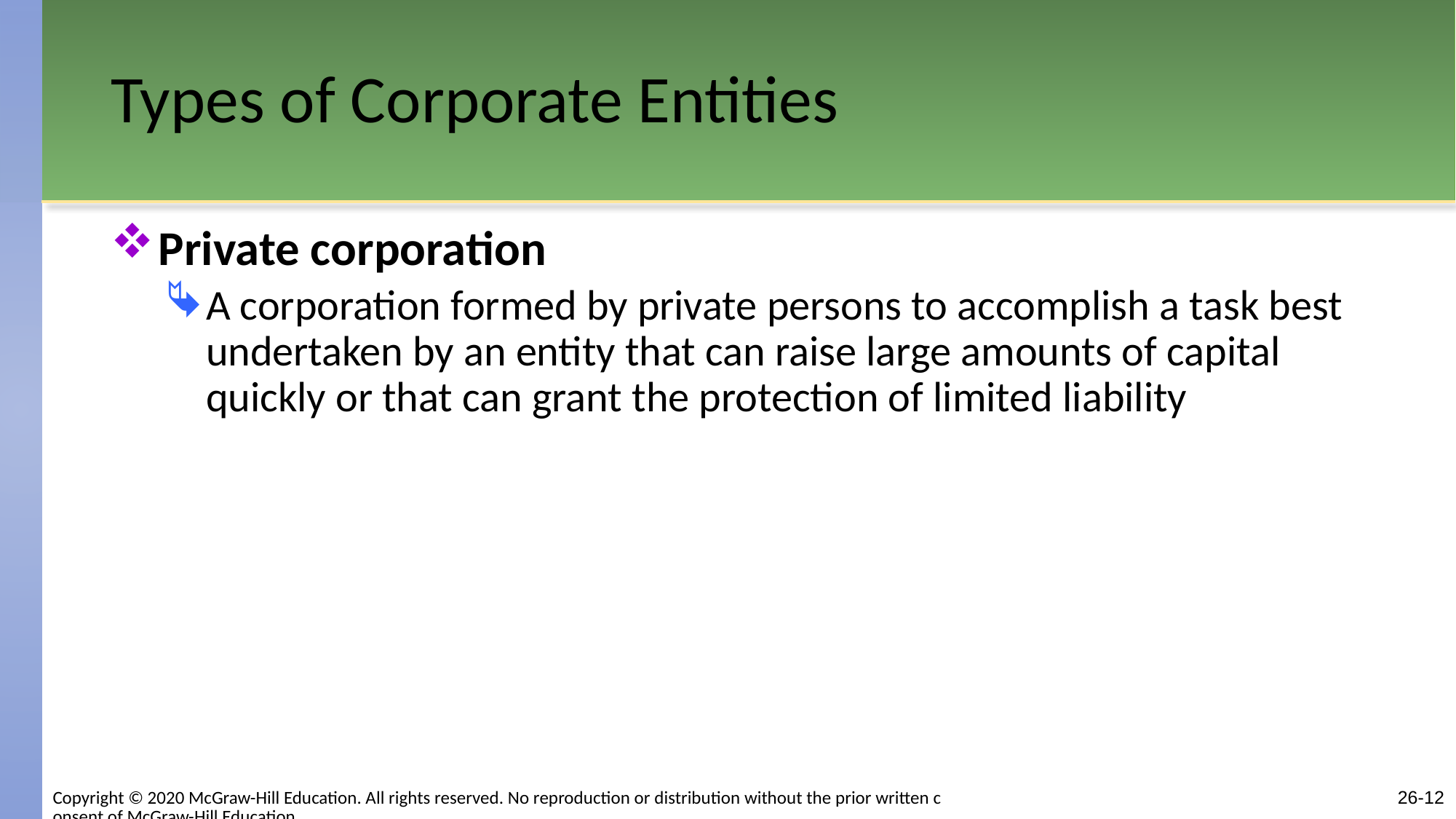

# Types of Corporate Entities
Private corporation
A corporation formed by private persons to accomplish a task best undertaken by an entity that can raise large amounts of capital quickly or that can grant the protection of limited liability

Copyright © 2020 McGraw-Hill Education. All rights reserved. No reproduction or distribution without the prior written consent of McGraw-Hill Education.
26-12